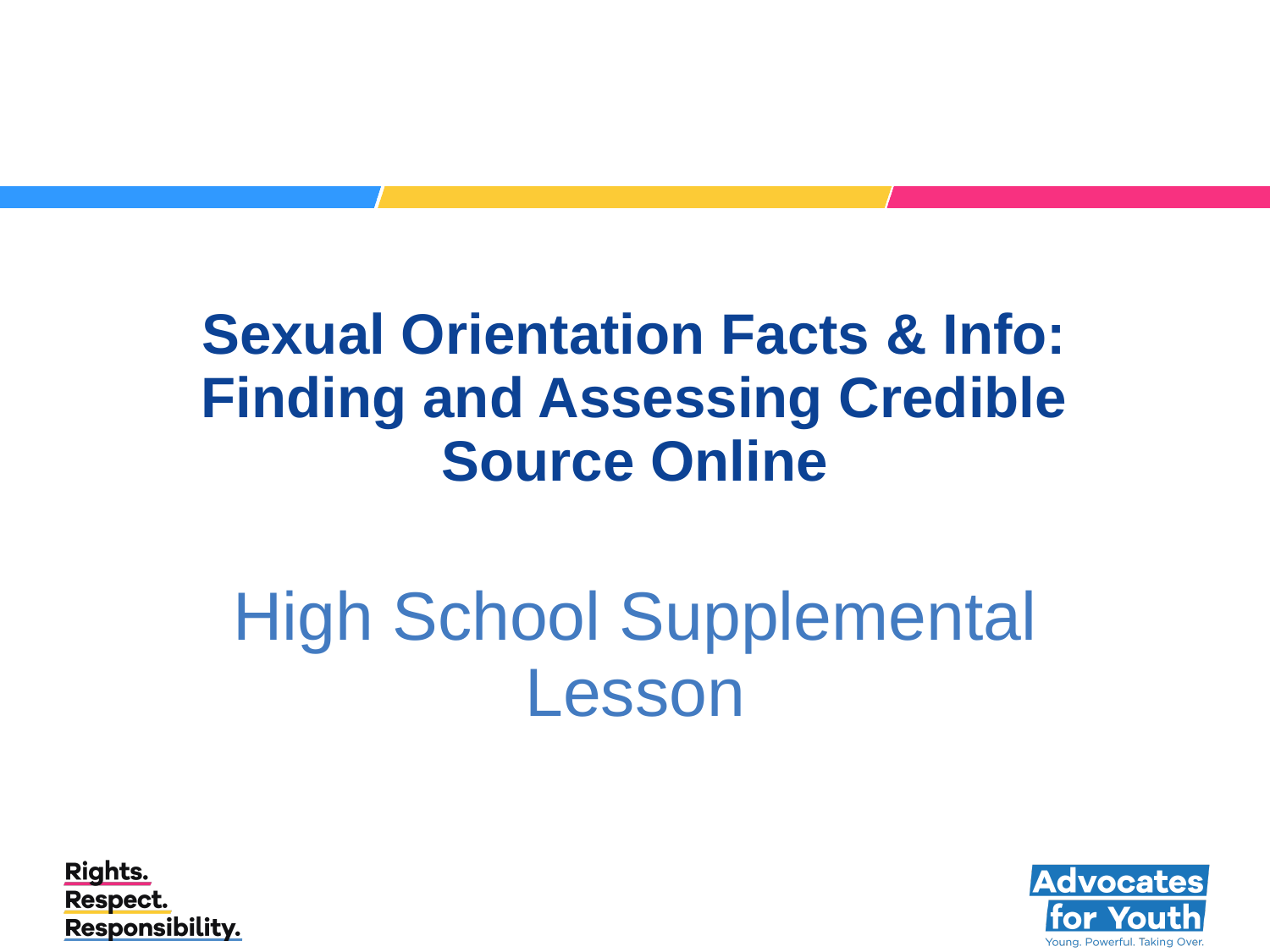

# Sexual Orientation Facts & Info: Finding and Assessing Credible Source Online
High School Supplemental Lesson